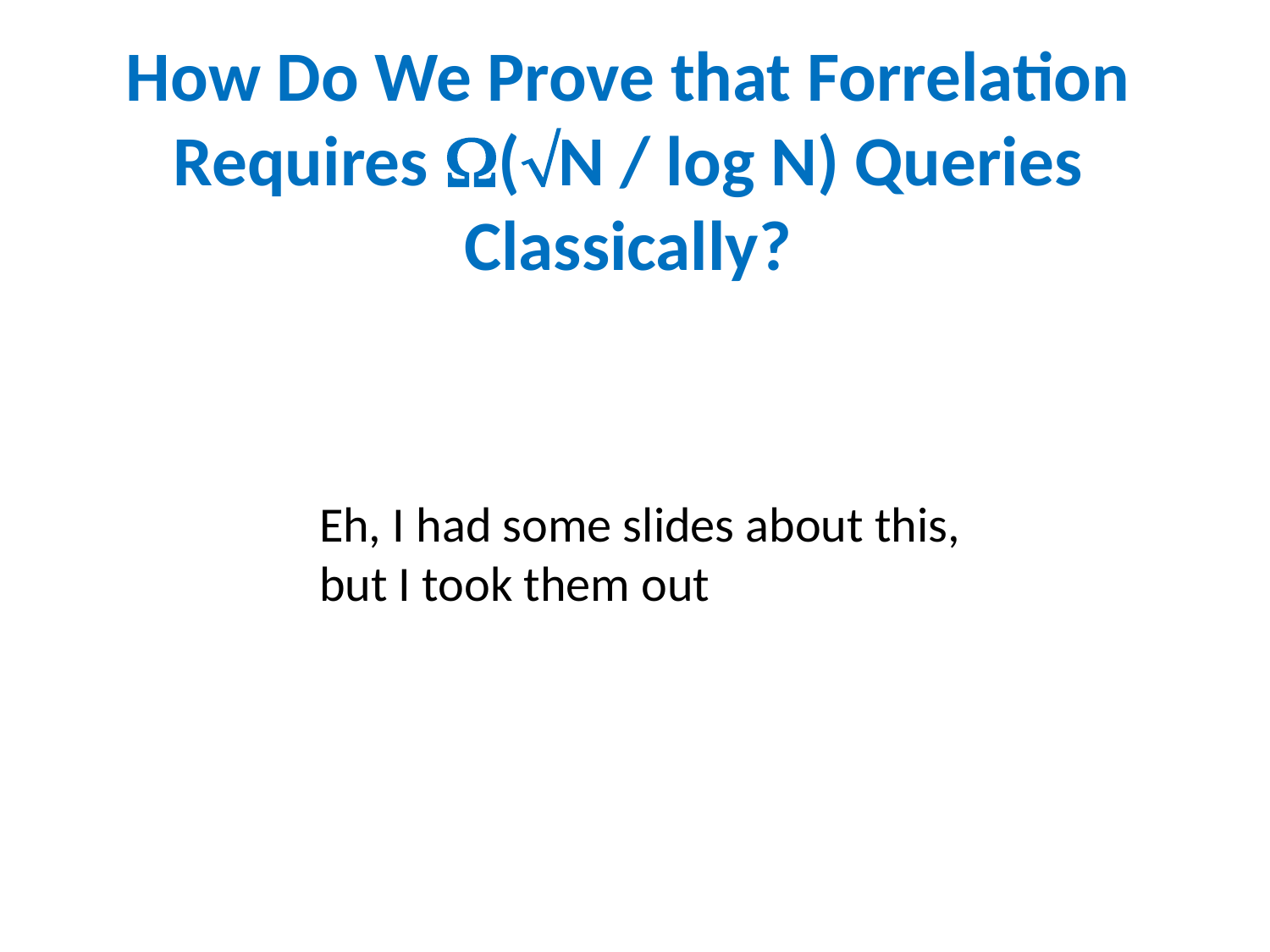

How Do We Prove that Forrelation Requires Ω(√N / log N) Queries Classically?
Eh, I had some slides about this, but I took them out